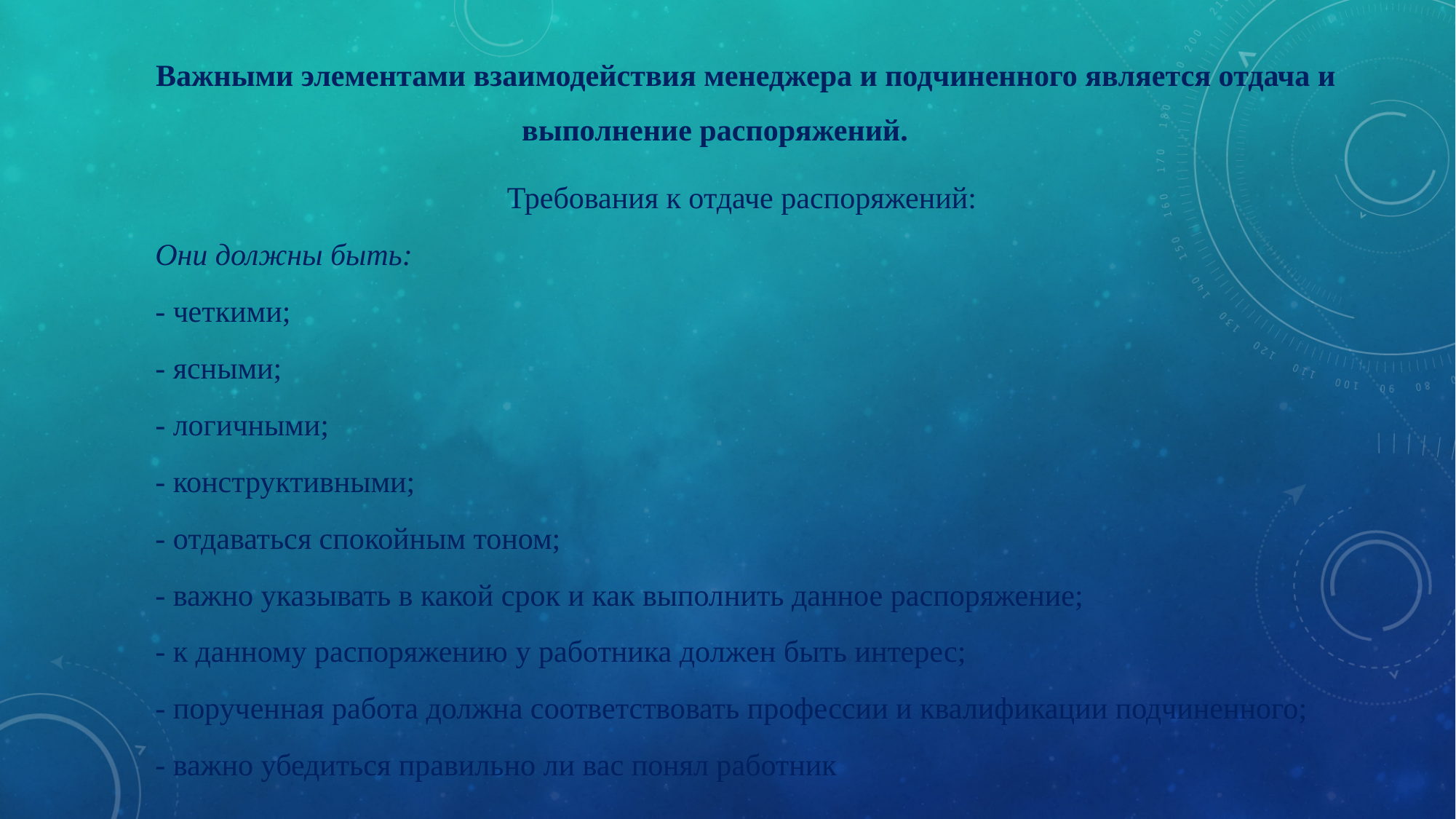

Важными элементами взаимодействия менеджера и подчиненного является отдача и выполнение распоряжений.
Требования к отдаче распоряжений:
Они должны быть:
- четкими;
- ясными;
- логичными;
- конструктивными;
- отдаваться спокойным тоном;
- важно указывать в какой срок и как выполнить данное распоряжение;
- к данному распоряжению у работника должен быть интерес;
- порученная работа должна соответствовать профессии и квалификации подчиненного;
- важно убедиться правильно ли вас понял работник